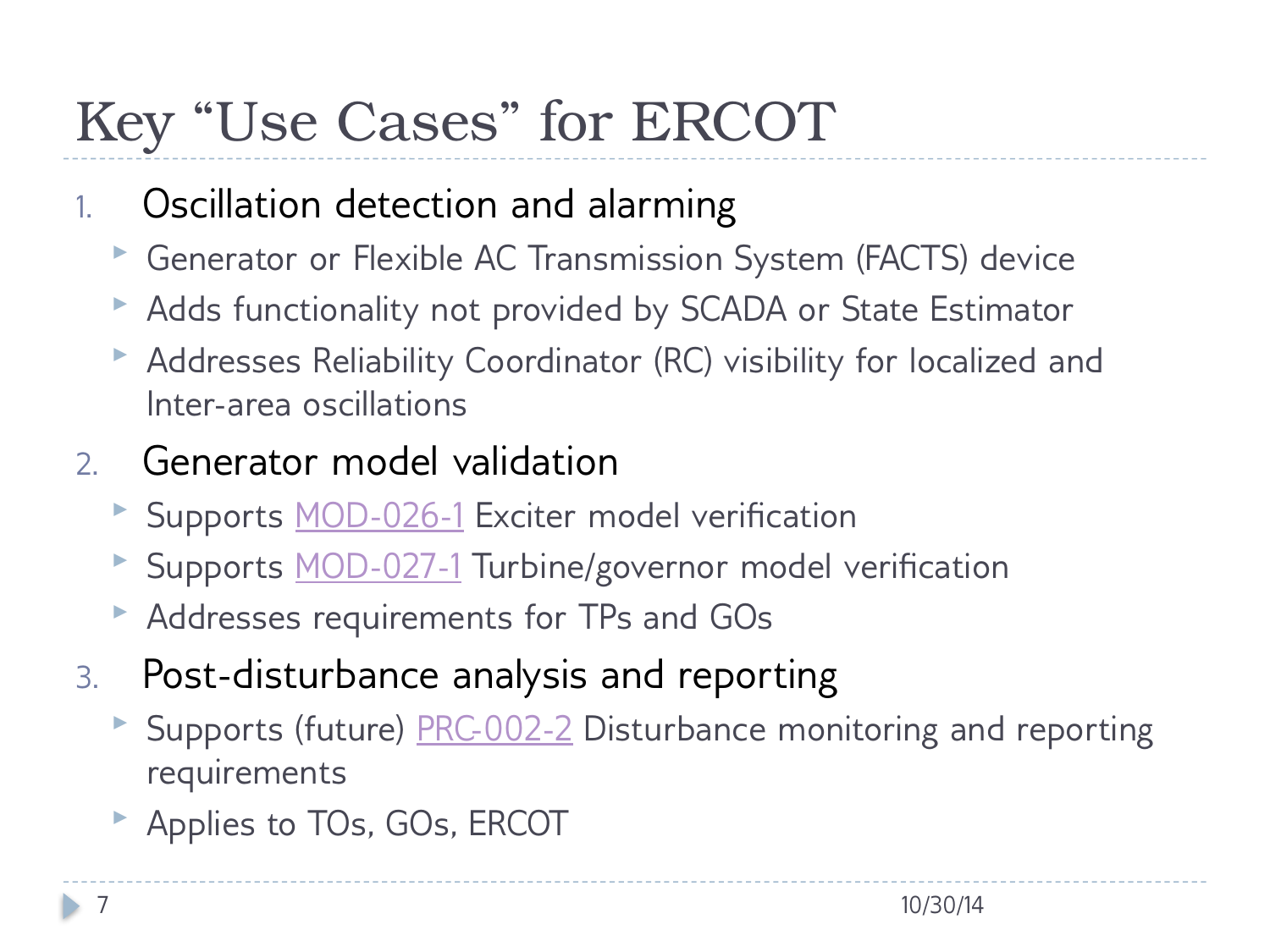

# Key “Use Cases” for ERCOT
Oscillation detection and alarming
Generator or Flexible AC Transmission System (FACTS) device
Adds functionality not provided by SCADA or State Estimator
Addresses Reliability Coordinator (RC) visibility for localized and Inter-area oscillations
Generator model validation
Supports MOD-026-1 Exciter model verification
Supports MOD-027-1 Turbine/governor model verification
Addresses requirements for TPs and GOs
Post-disturbance analysis and reporting
Supports (future) PRC-002-2 Disturbance monitoring and reporting requirements
Applies to TOs, GOs, ERCOT
7
10/30/14